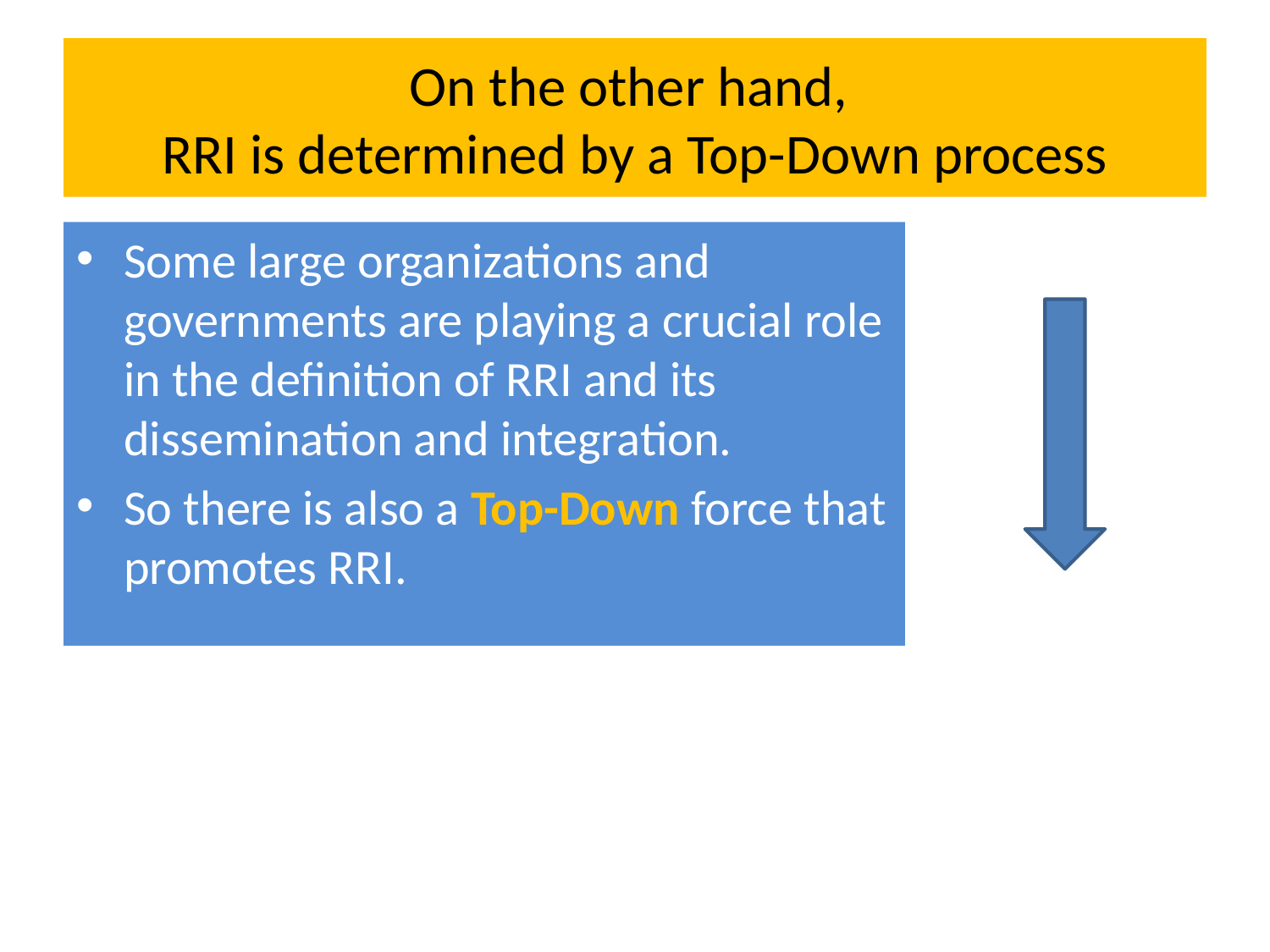

# On the other hand, RRI is determined by a Top-Down process
Some large organizations and governments are playing a crucial role in the definition of RRI and its dissemination and integration.
So there is also a Top-Down force that promotes RRI.